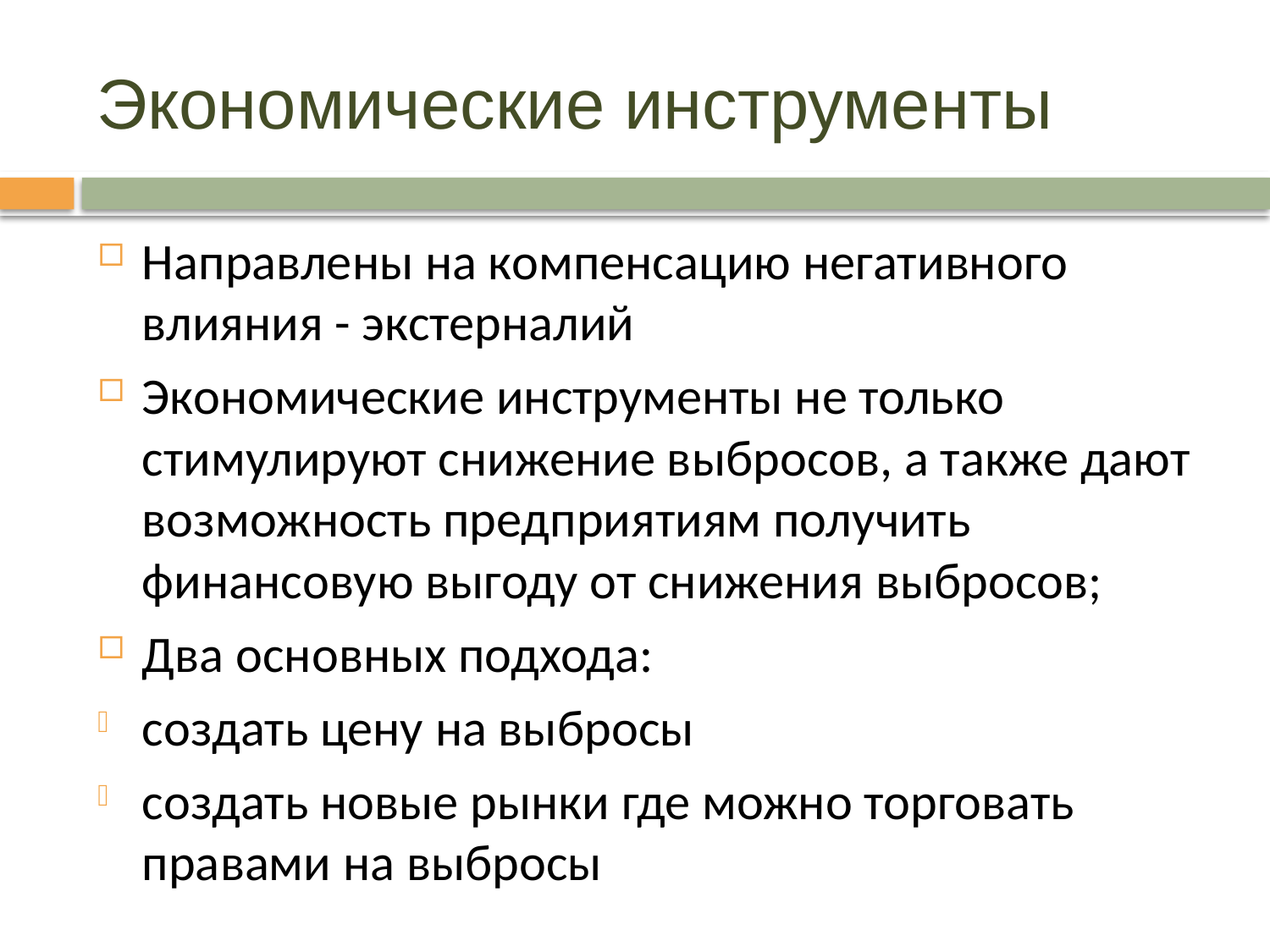

# Экономические инструменты
Направлены на компенсацию негативного влияния - экстерналий
Экономические инструменты не только стимулируют снижение выбросов, а также дают  возможность предприятиям получить финансовую выгоду от снижения выбросов;
Два основных подхода:
создать цену на выбросы
создать новые рынки где можно торговать правами на выбросы